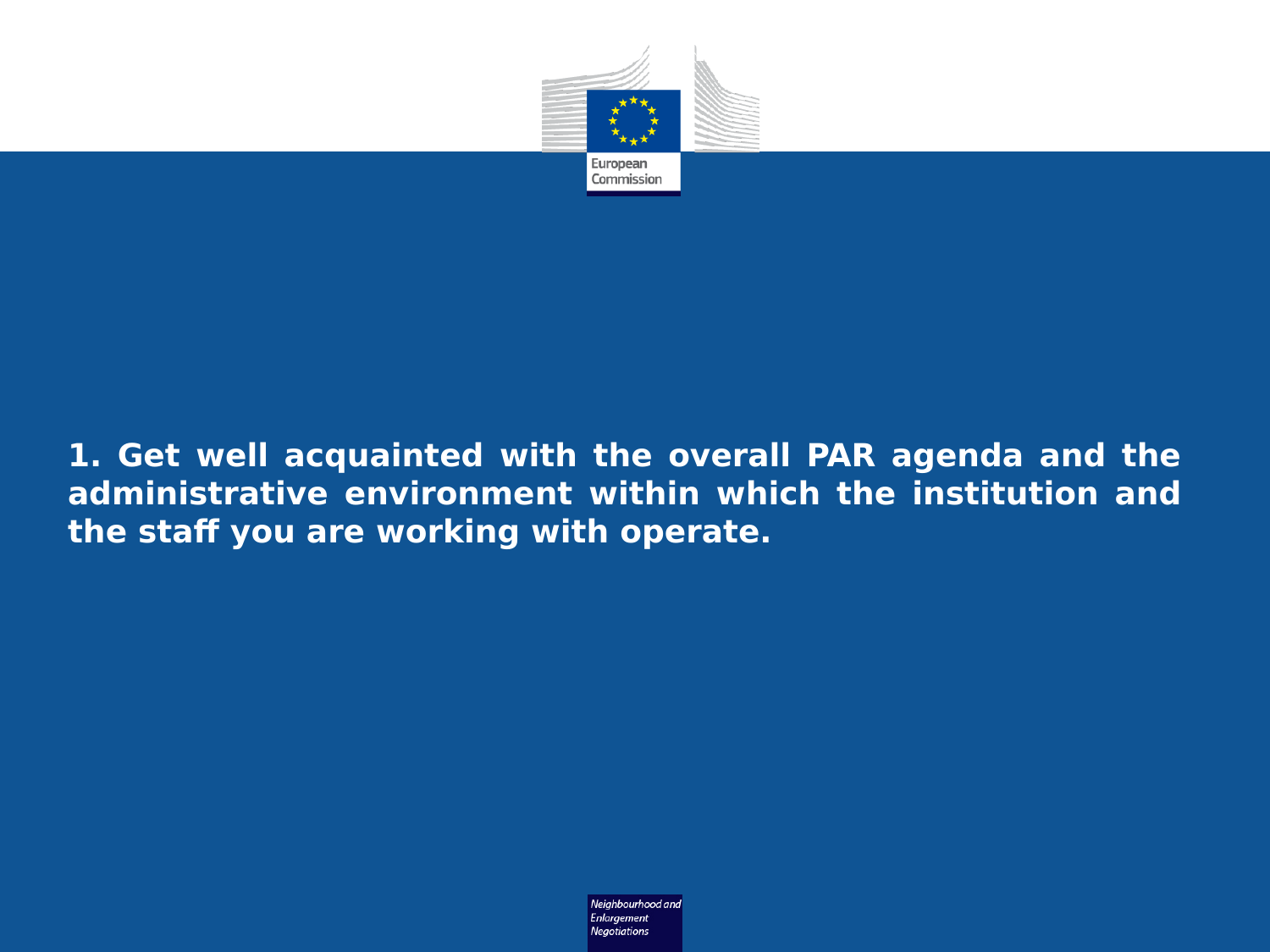

# Practical advice provided to RTAs …

1. Get well acquainted with the overall PAR agenda and the administrative environment within which the institution and the staff you are working with operate.